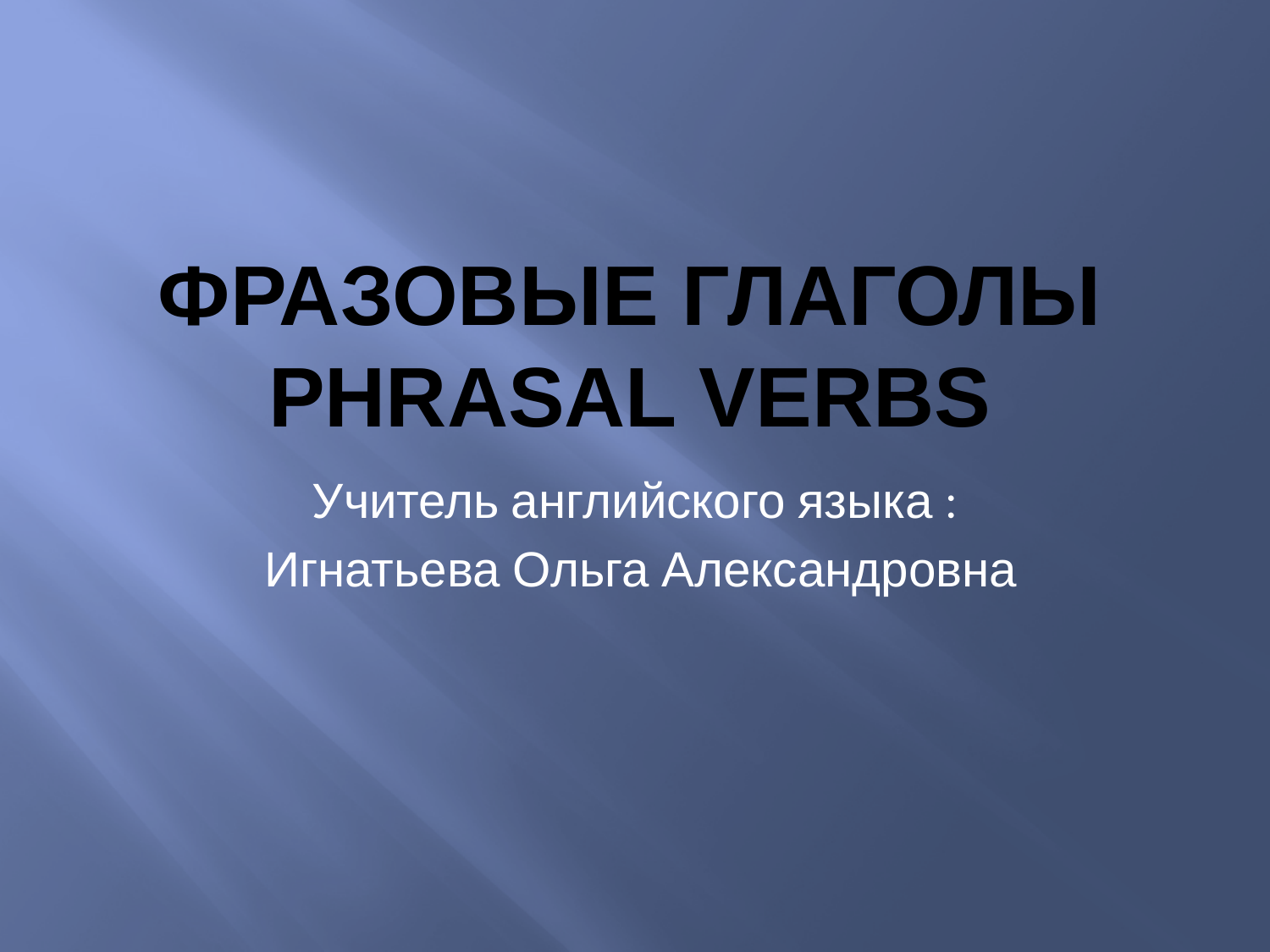

# Фразовые глаголы phrasal verbs
Учитель английского языка :
 Игнатьева Ольга Александровна